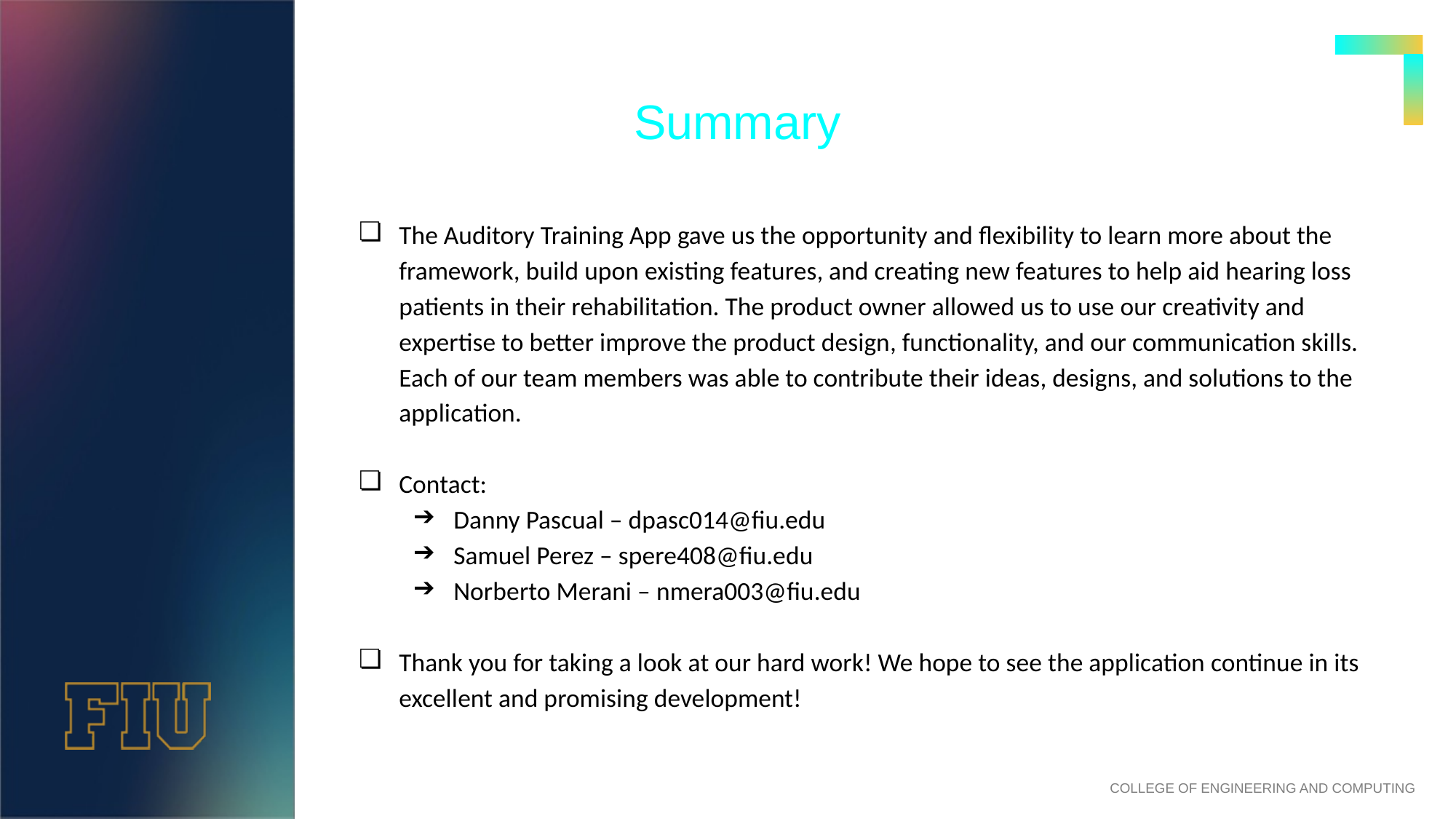

# Summary
The Auditory Training App gave us the opportunity and flexibility to learn more about the framework, build upon existing features, and creating new features to help aid hearing loss patients in their rehabilitation. The product owner allowed us to use our creativity and expertise to better improve the product design, functionality, and our communication skills. Each of our team members was able to contribute their ideas, designs, and solutions to the application.

Contact:
Danny Pascual – dpasc014@fiu.edu
Samuel Perez – spere408@fiu.edu
Norberto Merani – nmera003@fiu.edu

Thank you for taking a look at our hard work! We hope to see the application continue in its excellent and promising development!